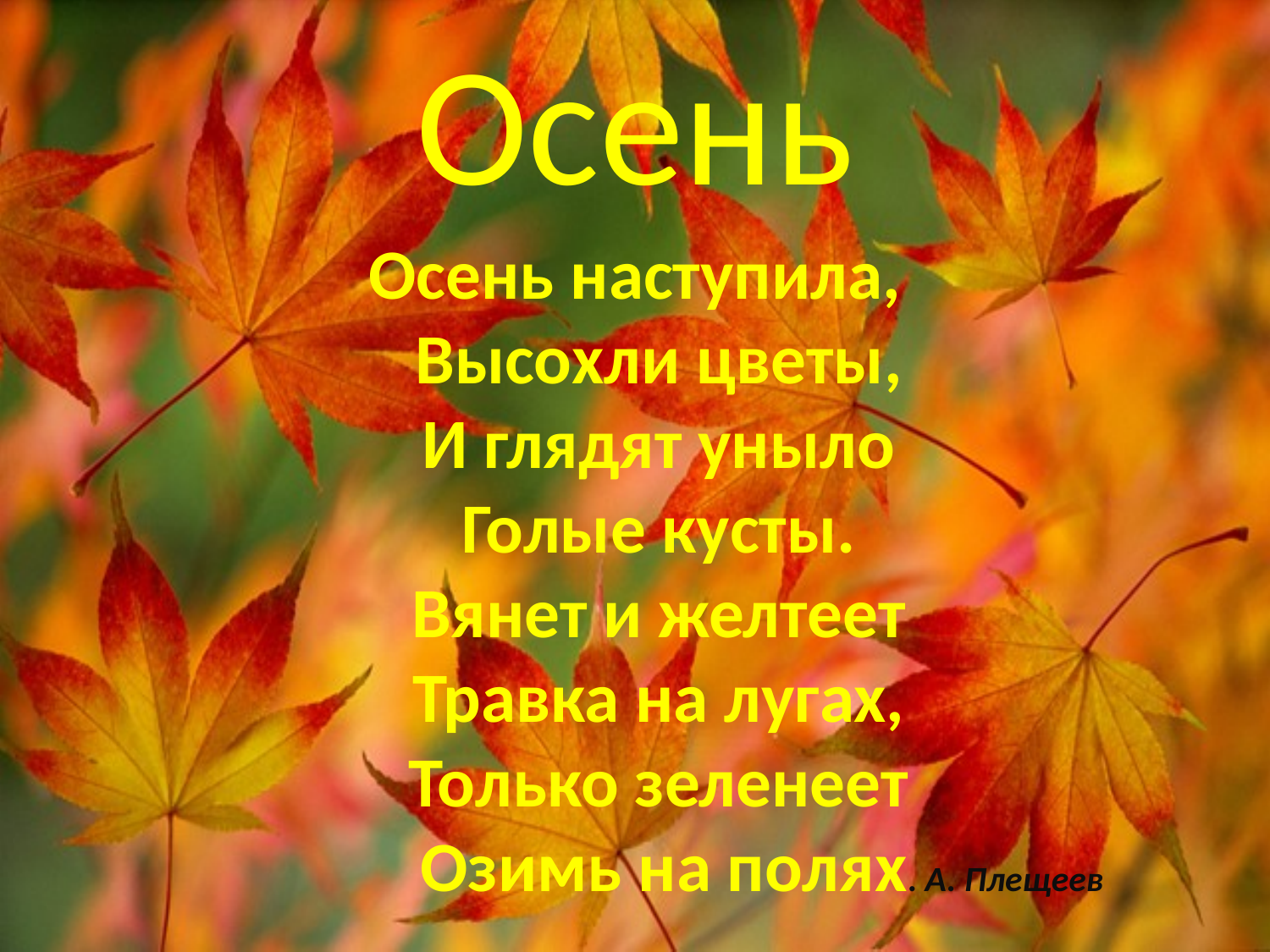

# Осень
Осень наступила,
Высохли цветы,
И глядят уныло
Голые кусты.
Вянет и желтеет
Травка на лугах,
Только зеленеет
             Озимь на полях. А. Плещеев